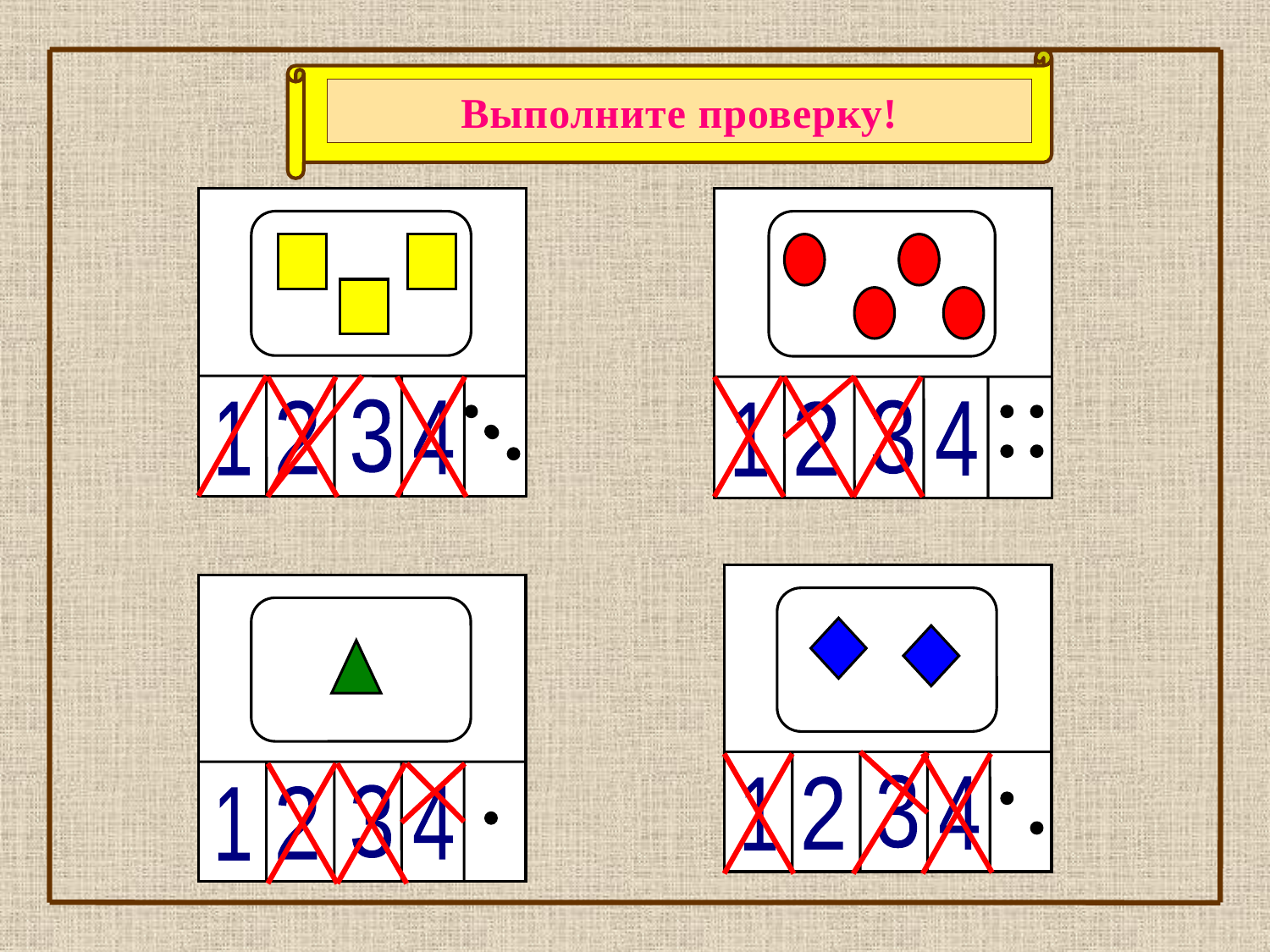

Выполните проверку!

3
3
2
4
2
4
1
1

3
2
4
1

3
2
4
1